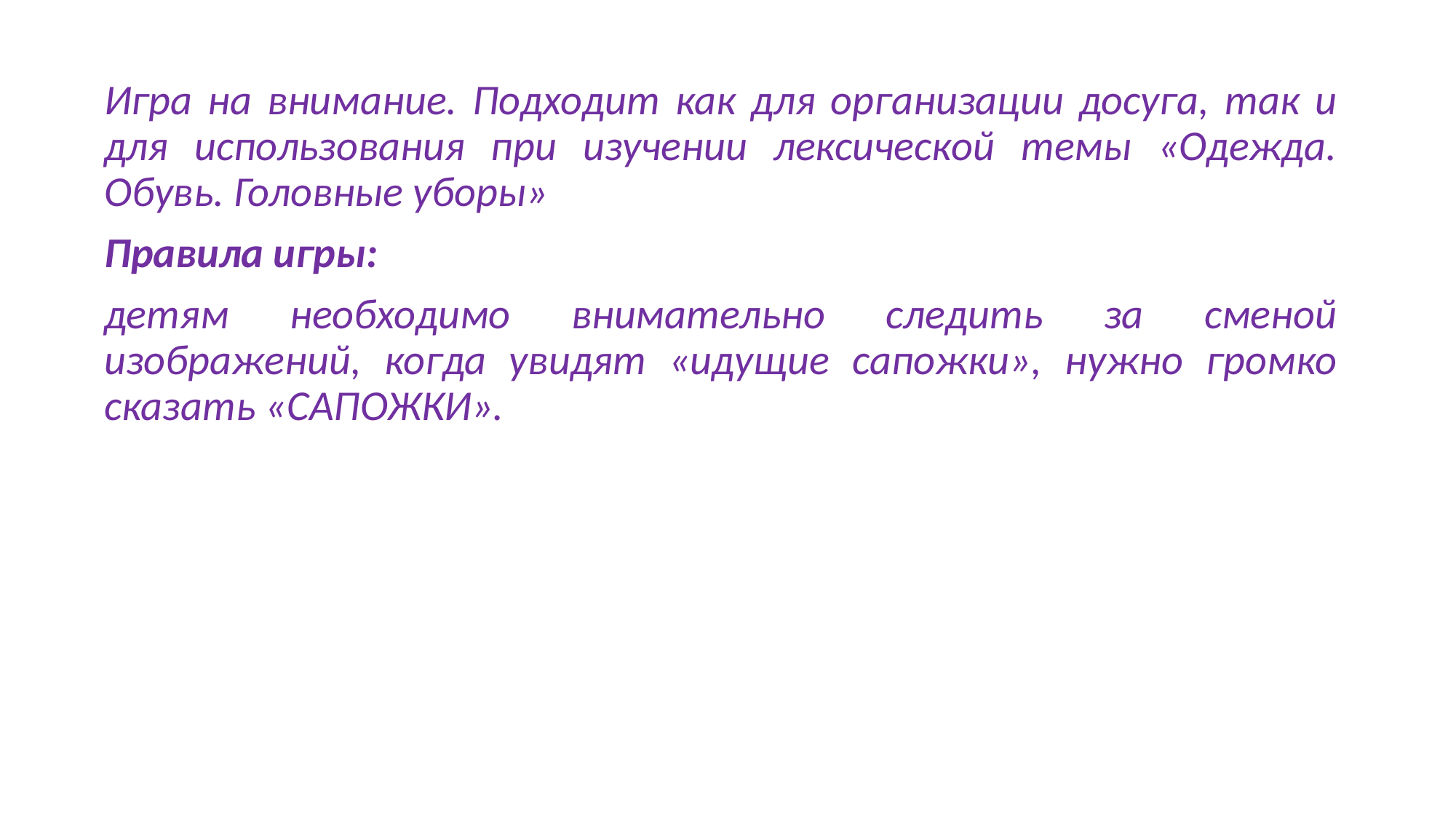

Игра на внимание. Подходит как для организации досуга, так и для использования при изучении лексической темы «Одежда. Обувь. Головные уборы»
Правила игры:
детям необходимо внимательно следить за сменой изображений, когда увидят «идущие сапожки», нужно громко сказать «САПОЖКИ».